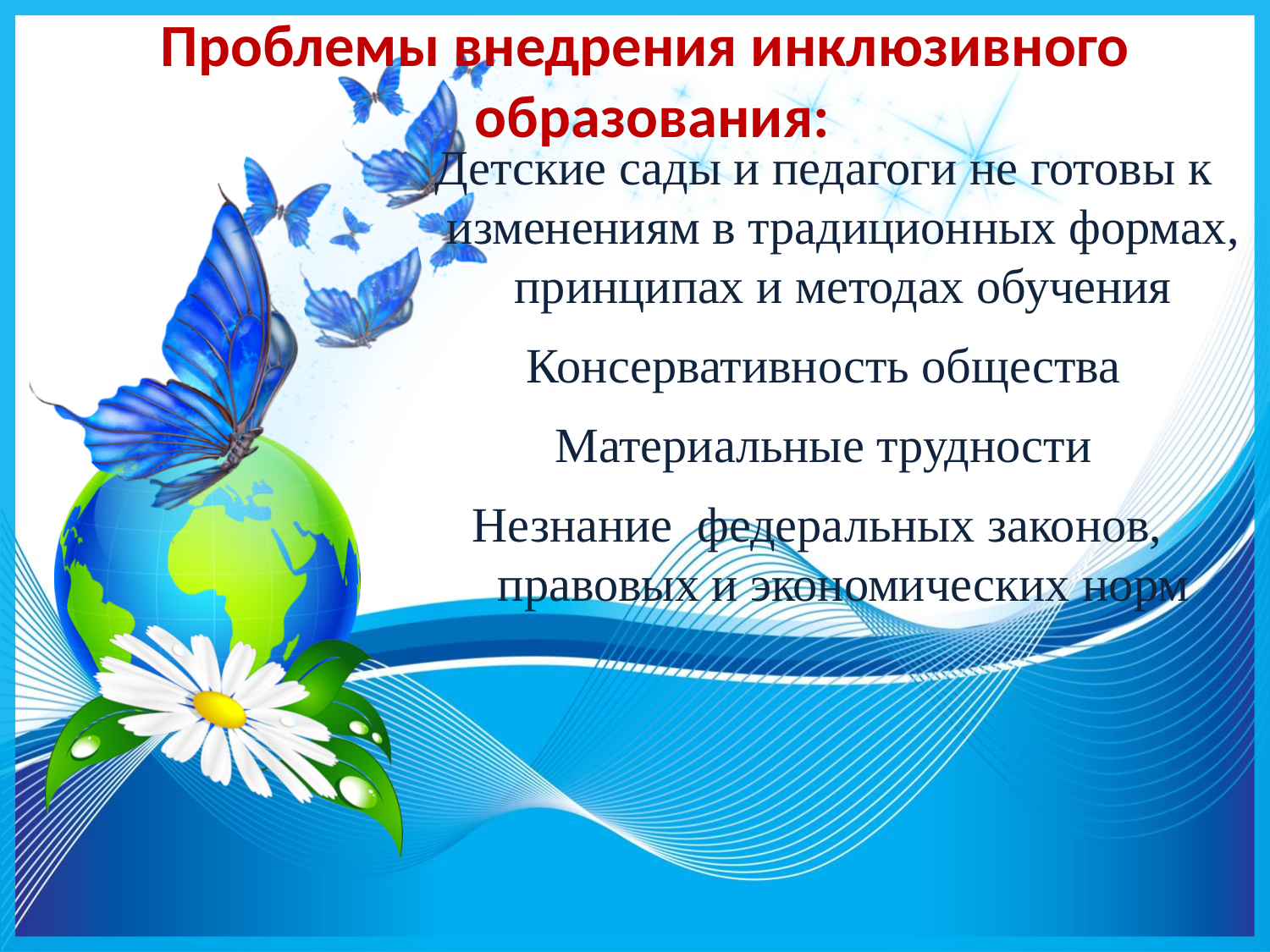

# Проблемы внедрения инклюзивного  образования:
Детские сады и педагоги не готовы к изменениям в традиционных формах, принципах и методах обучения
Консервативность общества
Материальные трудности
Незнание  федеральных законов,  правовых и экономических норм